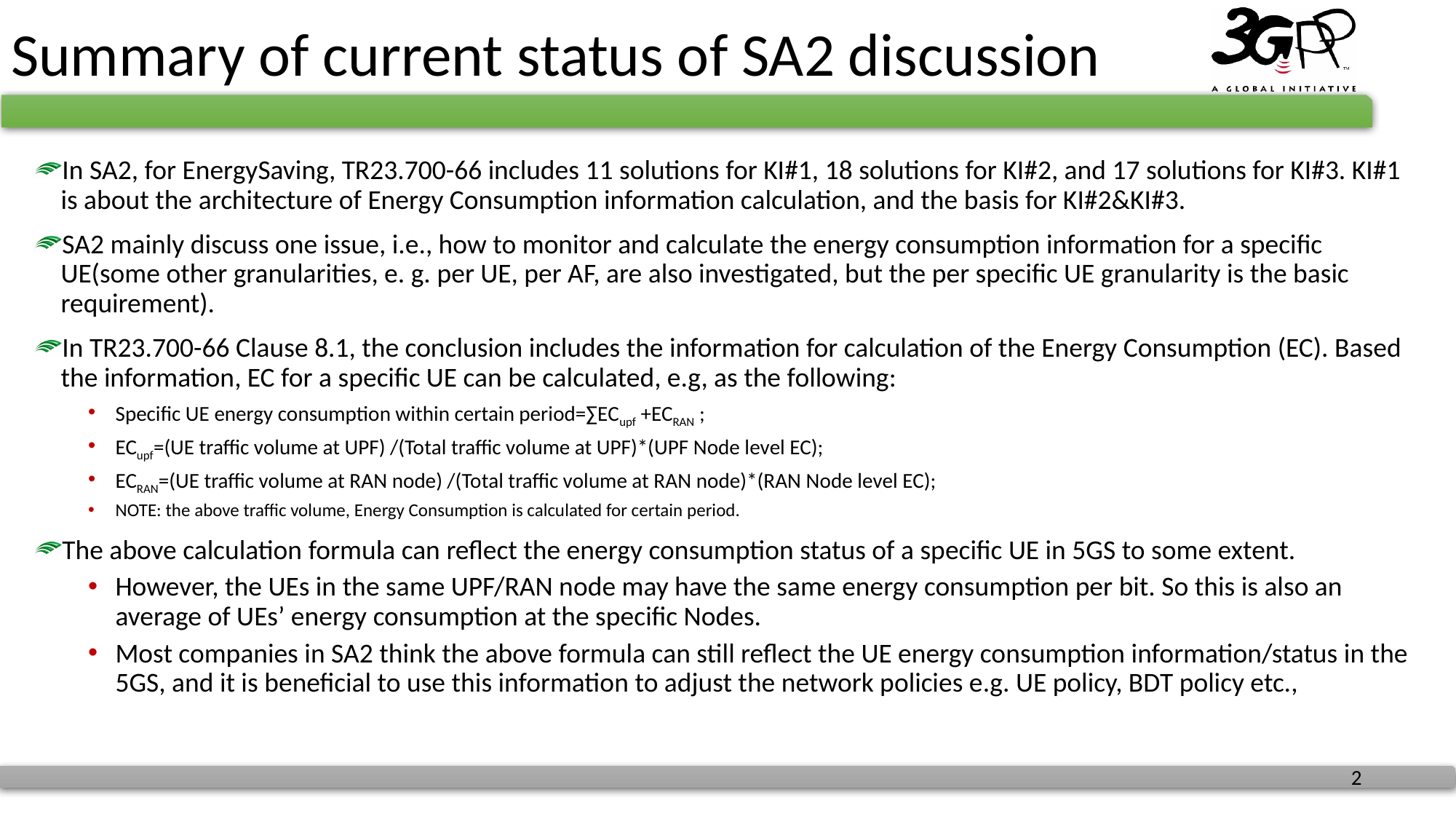

# Summary of current status of SA2 discussion
In SA2, for EnergySaving, TR23.700-66 includes 11 solutions for KI#1, 18 solutions for KI#2, and 17 solutions for KI#3. KI#1 is about the architecture of Energy Consumption information calculation, and the basis for KI#2&KI#3.
SA2 mainly discuss one issue, i.e., how to monitor and calculate the energy consumption information for a specific UE(some other granularities, e. g. per UE, per AF, are also investigated, but the per specific UE granularity is the basic requirement).
In TR23.700-66 Clause 8.1, the conclusion includes the information for calculation of the Energy Consumption (EC). Based the information, EC for a specific UE can be calculated, e.g, as the following:
Specific UE energy consumption within certain period=∑ECupf +ECRAN ;
ECupf=(UE traffic volume at UPF) /(Total traffic volume at UPF)*(UPF Node level EC);
ECRAN=(UE traffic volume at RAN node) /(Total traffic volume at RAN node)*(RAN Node level EC);
NOTE: the above traffic volume, Energy Consumption is calculated for certain period.
The above calculation formula can reflect the energy consumption status of a specific UE in 5GS to some extent.
However, the UEs in the same UPF/RAN node may have the same energy consumption per bit. So this is also an average of UEs’ energy consumption at the specific Nodes.
Most companies in SA2 think the above formula can still reflect the UE energy consumption information/status in the 5GS, and it is beneficial to use this information to adjust the network policies e.g. UE policy, BDT policy etc.,